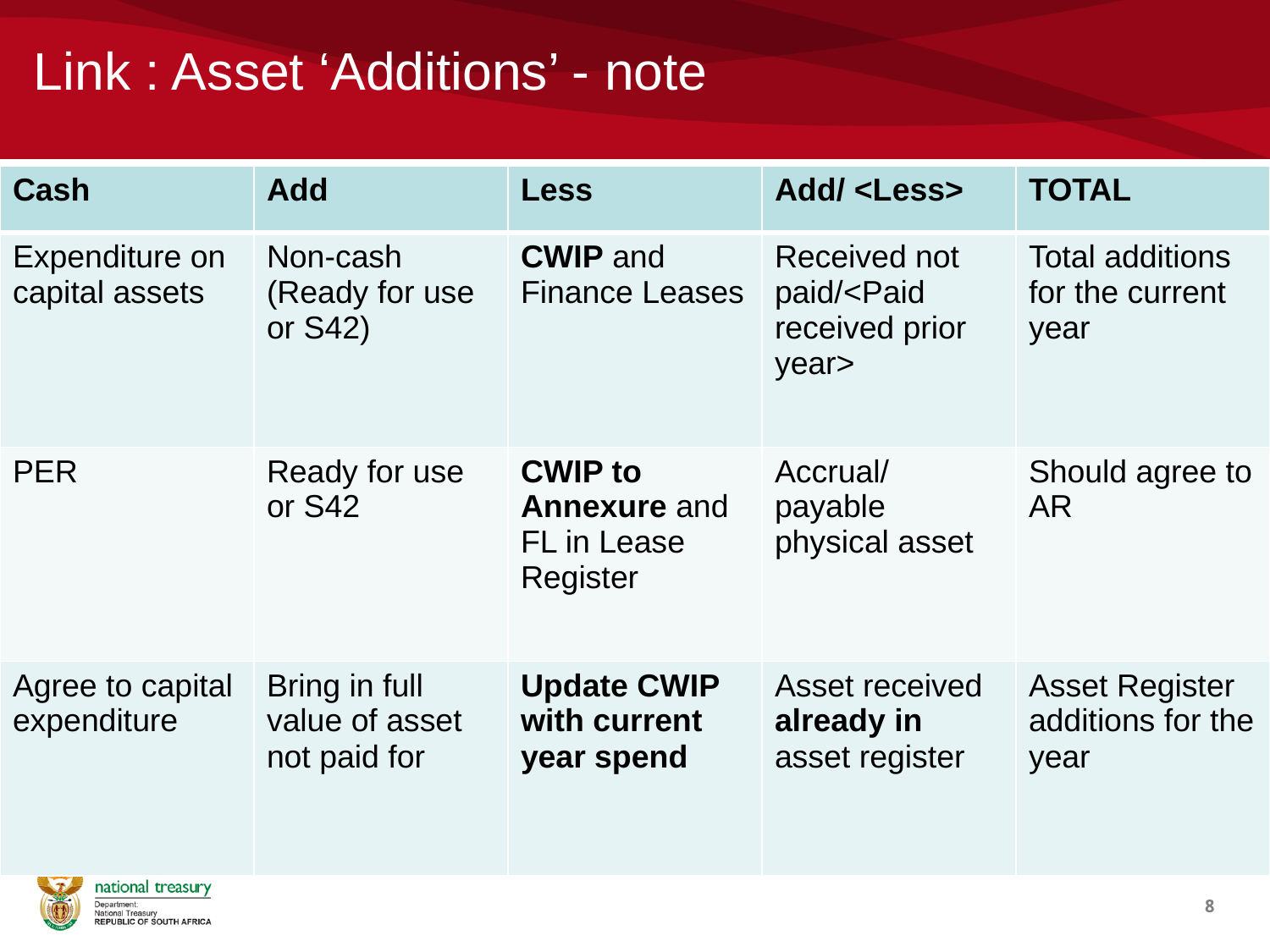

# Link : Asset ‘Additions’ - note
| Cash | Add | Less | Add/ <Less> | TOTAL |
| --- | --- | --- | --- | --- |
| Expenditure on capital assets | Non-cash (Ready for use or S42) | CWIP and Finance Leases | Received not paid/<Paid received prior year> | Total additions for the current year |
| PER | Ready for use or S42 | CWIP to Annexure and FL in Lease Register | Accrual/ payable physical asset | Should agree to AR |
| Agree to capital expenditure | Bring in full value of asset not paid for | Update CWIP with current year spend | Asset received already in asset register | Asset Register additions for the year |
8